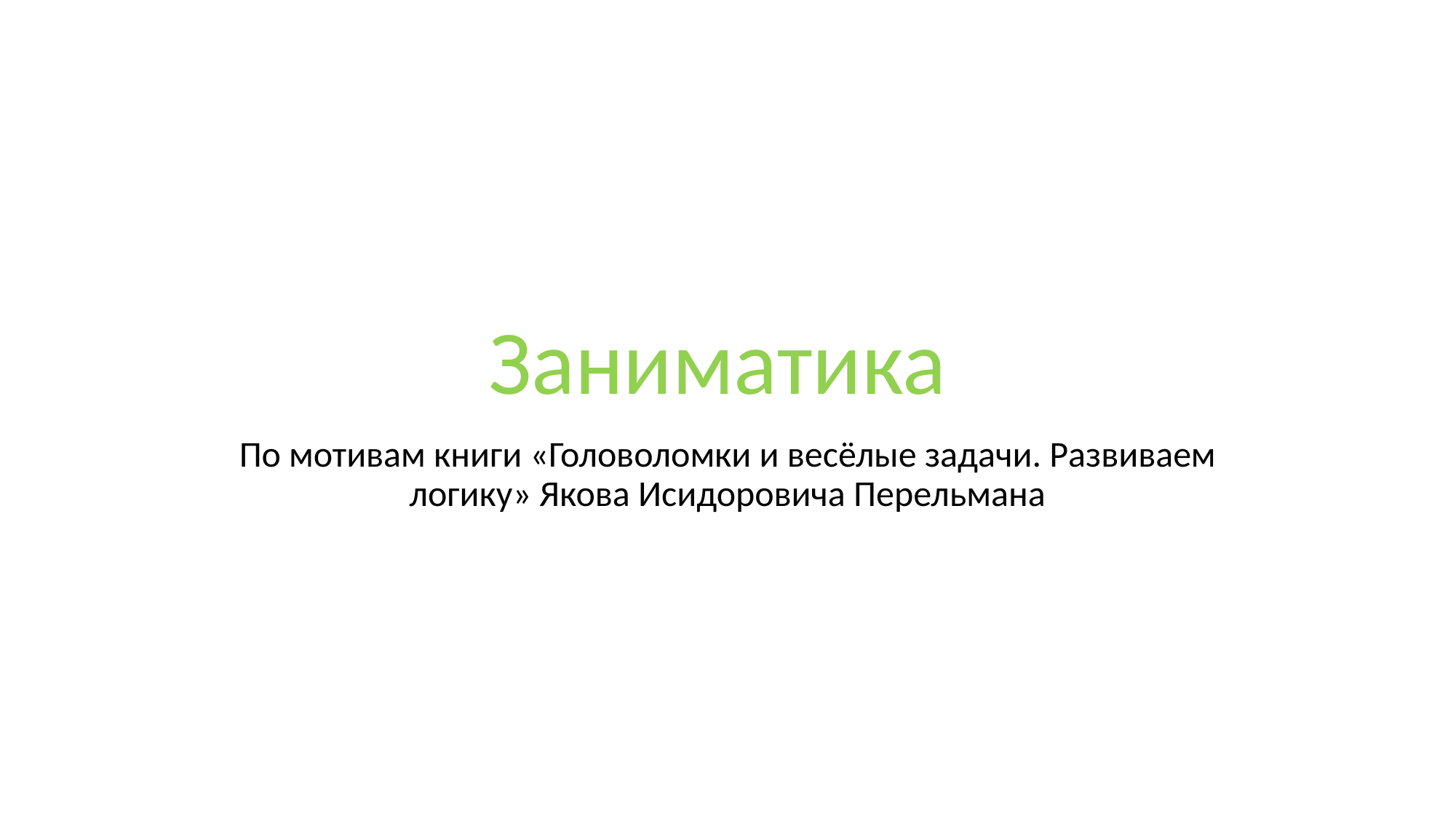

# Заниматика
По мотивам книги «Головоломки и весёлые задачи. Развиваем логику» Якова Исидоровича Перельмана